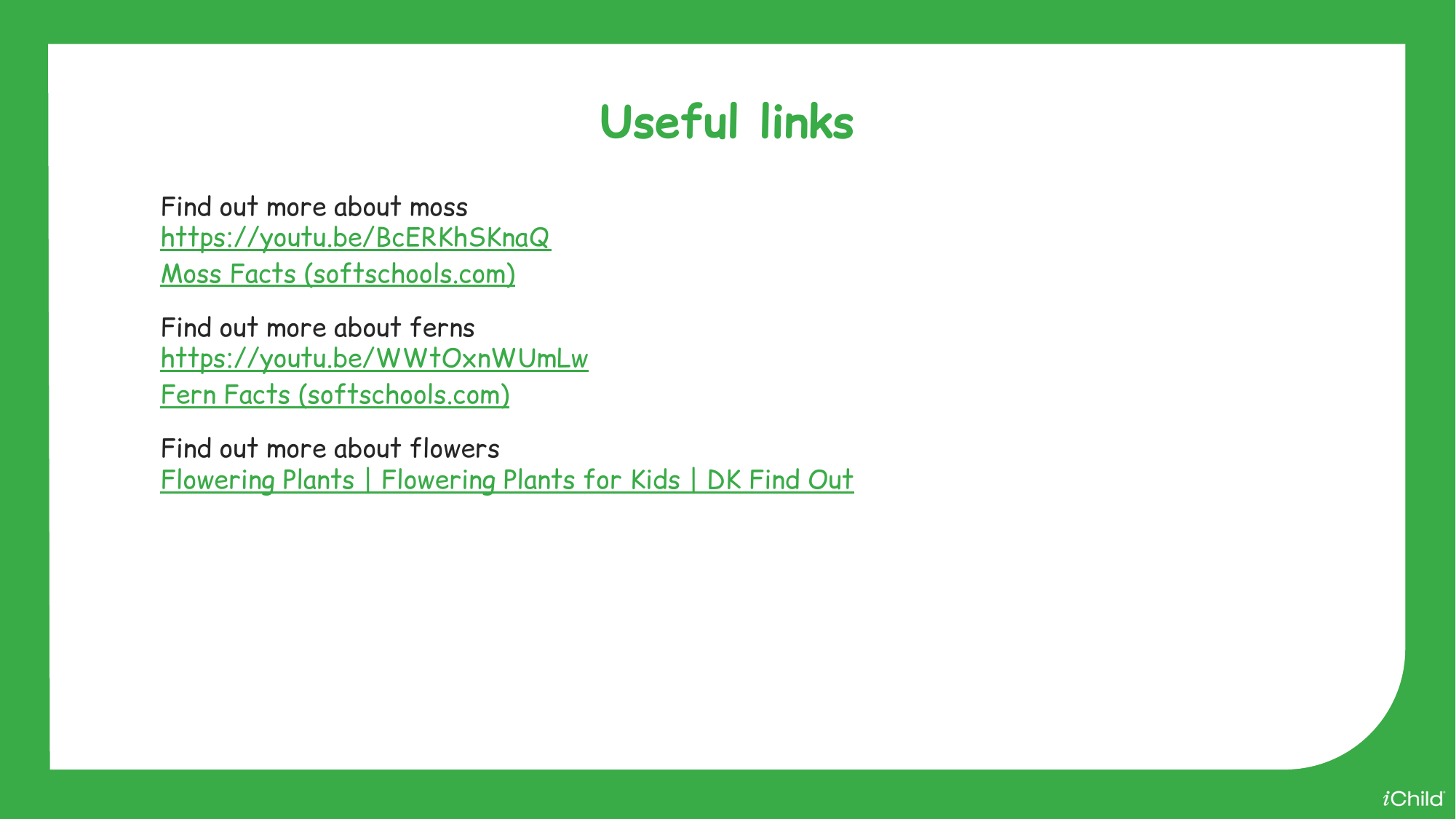

Useful links
Find out more about moss
https://youtu.be/BcERKhSKnaQ
Moss Facts (softschools.com)
Find out more about ferns
https://youtu.be/WWtOxnWUmLw
Fern Facts (softschools.com)
Find out more about flowers
Flowering Plants | Flowering Plants for Kids | DK Find Out